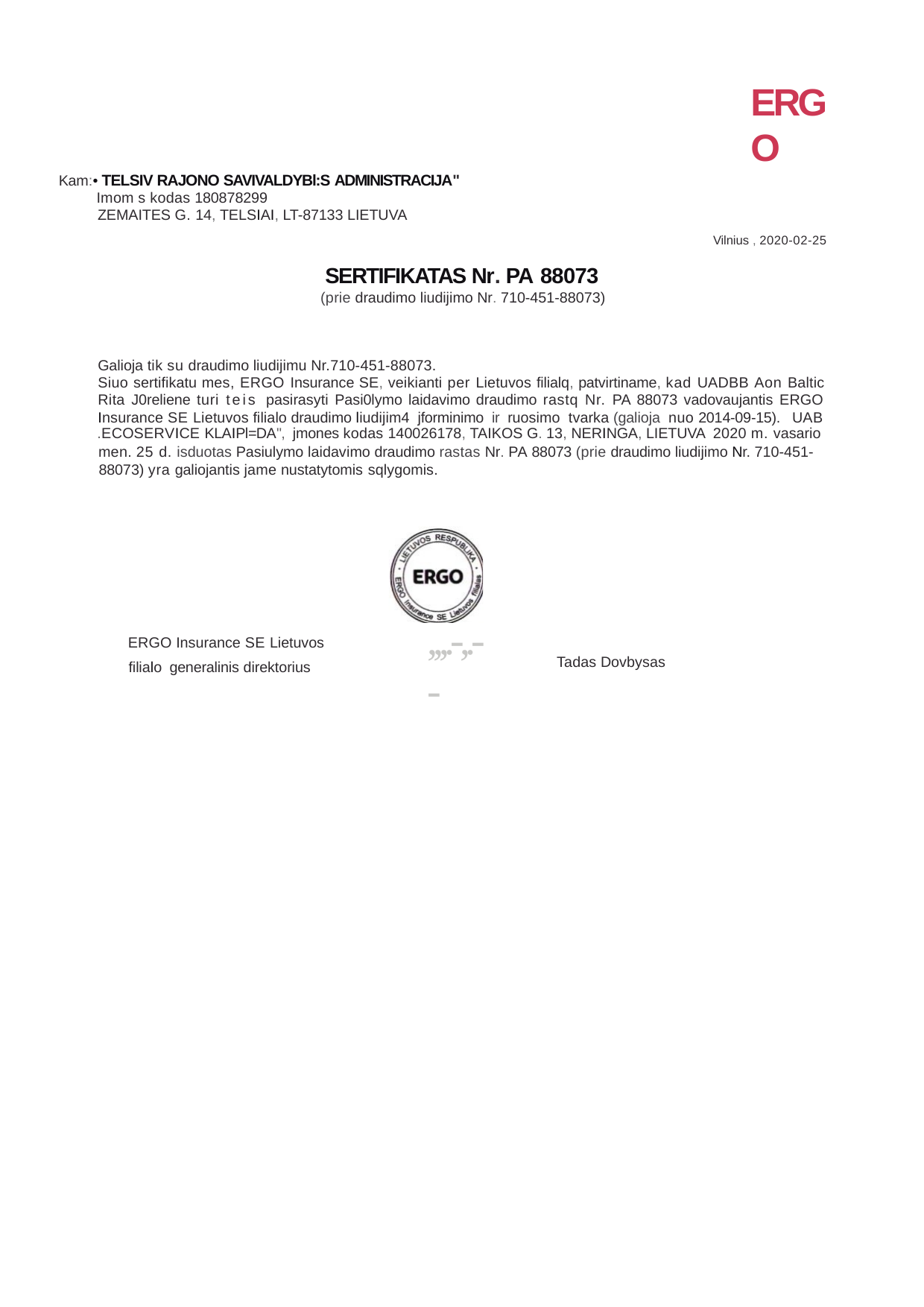

# ERGO
Kam:• TELSIV RAJONO SAVIVALDYBl:S ADMINISTRACIJA"
Imom s kodas 180878299
ZEMAITES G. 14, TELSIAI, LT-87133 LIETUVA
Vilnius , 2020-02-25
SERTIFIKATAS Nr. PA 88073
(prie draudimo liudijimo Nr. 710-451-88073)
Galioja tik su draudimo liudijimu Nr.710-451-88073.
Siuo sertifikatu mes, ERGO Insurance SE, veikianti per Lietuvos filialq, patvirtiname, kad UADBB Aon Baltic  Rita J0reliene turi teis pasirasyti Pasi0lymo laidavimo draudimo rastq Nr. PA 88073 vadovaujantis ERGO  Insurance SE Lietuvos filialo draudimo liudijim4  jforminimo  ir  ruosimo  tvarka (galioja  nuo 2014-09-15).  UAB
.ECOSERVICE KLAIPl=DA",  jmones kodas 140026178, TAIKOS G. 13, NERINGA, LIETUVA  2020 m. vasario
men. 25 d. isduotas Pasiulymo laidavimo draudimo rastas Nr. PA 88073 (prie draudimo liudijimo Nr. 710-451-  88073) yra galiojantis jame nustatytomis sqlygomis.

,,,.-,.--
ERGO Insurance SE Lietuvos filialo  generalinis direktorius
Tadas Dovbysas